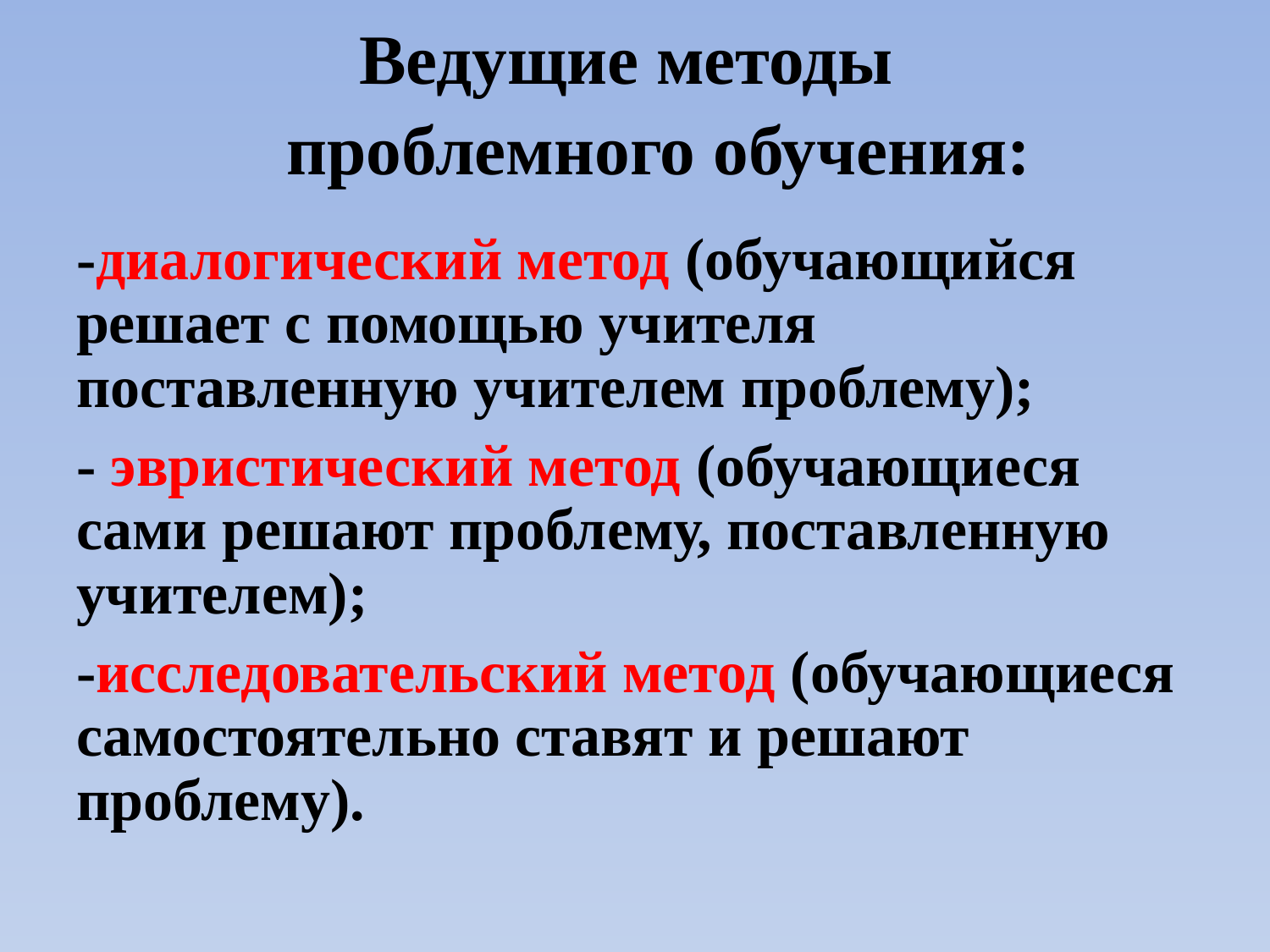

# Ведущие методы проблемного обучения:
-диалогический метод (обучающийся решает с помощью учителя поставленную учителем проблему);
- эвристический метод (обучающиеся сами решают проблему, поставленную учителем);
-исследовательский метод (обучающиеся самостоятельно ставят и решают проблему).